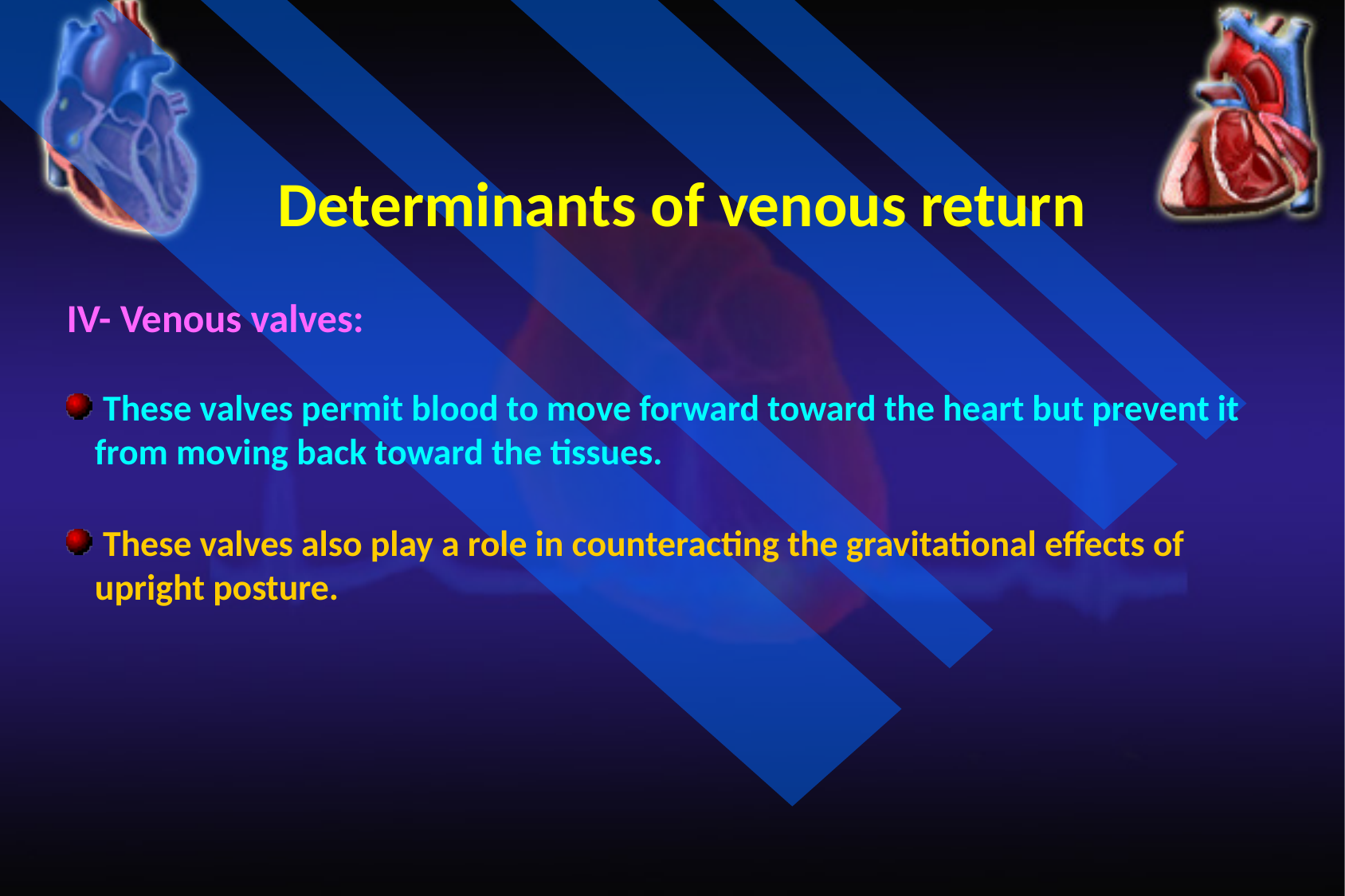

Determinants of venous return
IV- Venous valves:

 These valves permit blood to move forward toward the heart but prevent it from moving back toward the tissues.

 These valves also play a role in counteracting the gravitational effects of upright posture.